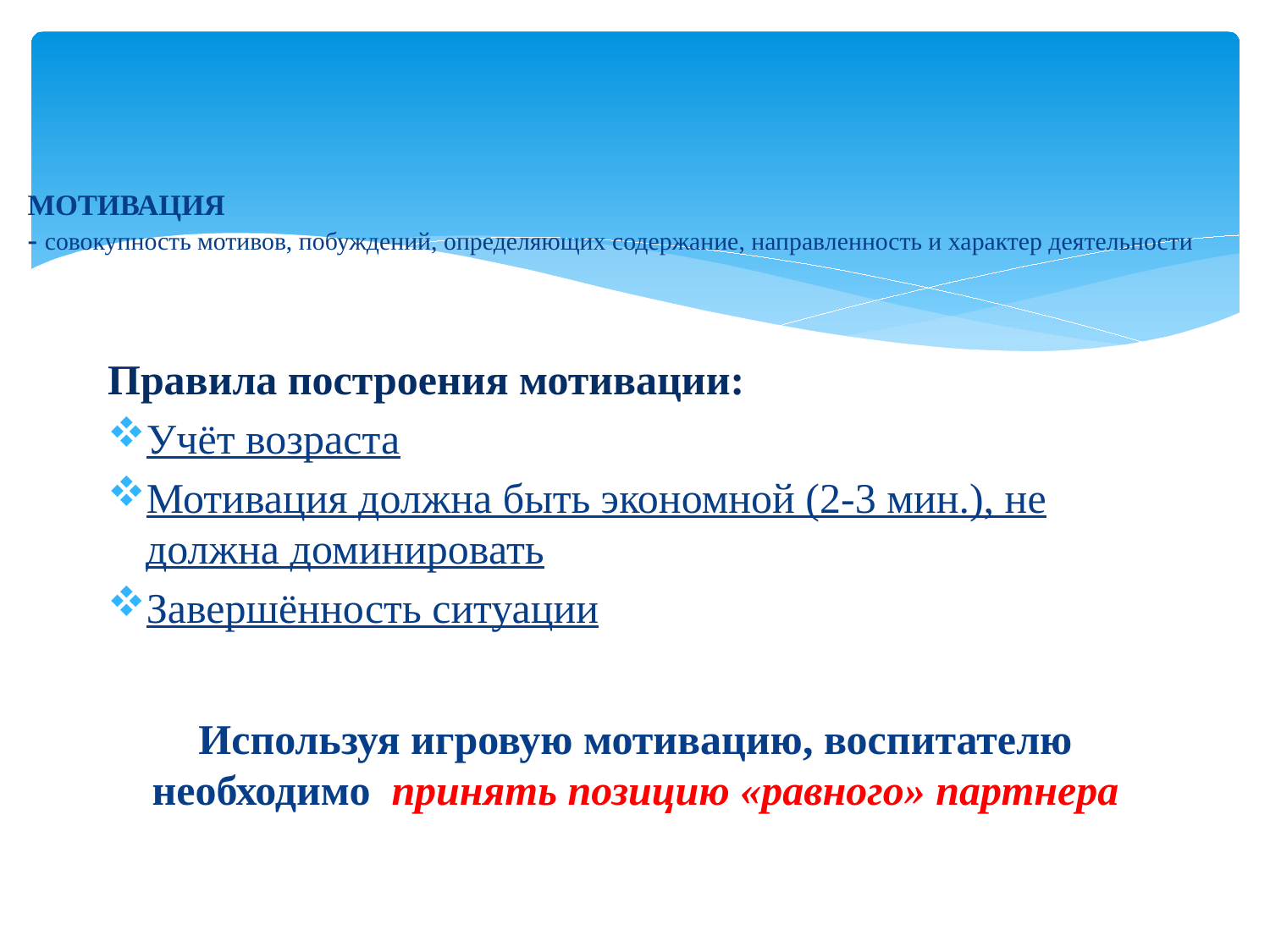

# МОТИВАЦИЯ - совокупность мотивов, побуждений, определяющих содержание, направленность и характер деятельности
Правила построения мотивации:
Учёт возраста
Мотивация должна быть экономной (2-3 мин.), не должна доминировать
Завершённость ситуации
Используя игровую мотивацию, воспитателю необходимо  принять позицию «равного» партнера